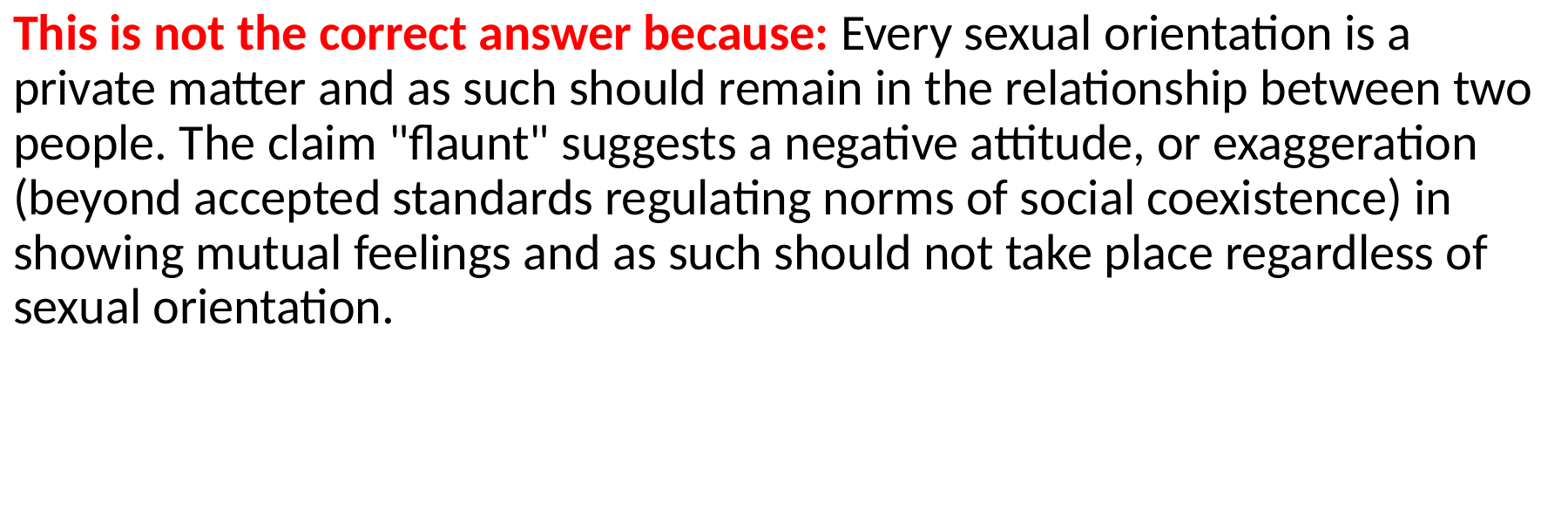

This is not the correct answer because: Every sexual orientation is a private matter and as such should remain in the relationship between two people. The claim "flaunt" suggests a negative attitude, or exaggeration (beyond accepted standards regulating norms of social coexistence) in showing mutual feelings and as such should not take place regardless of sexual orientation.